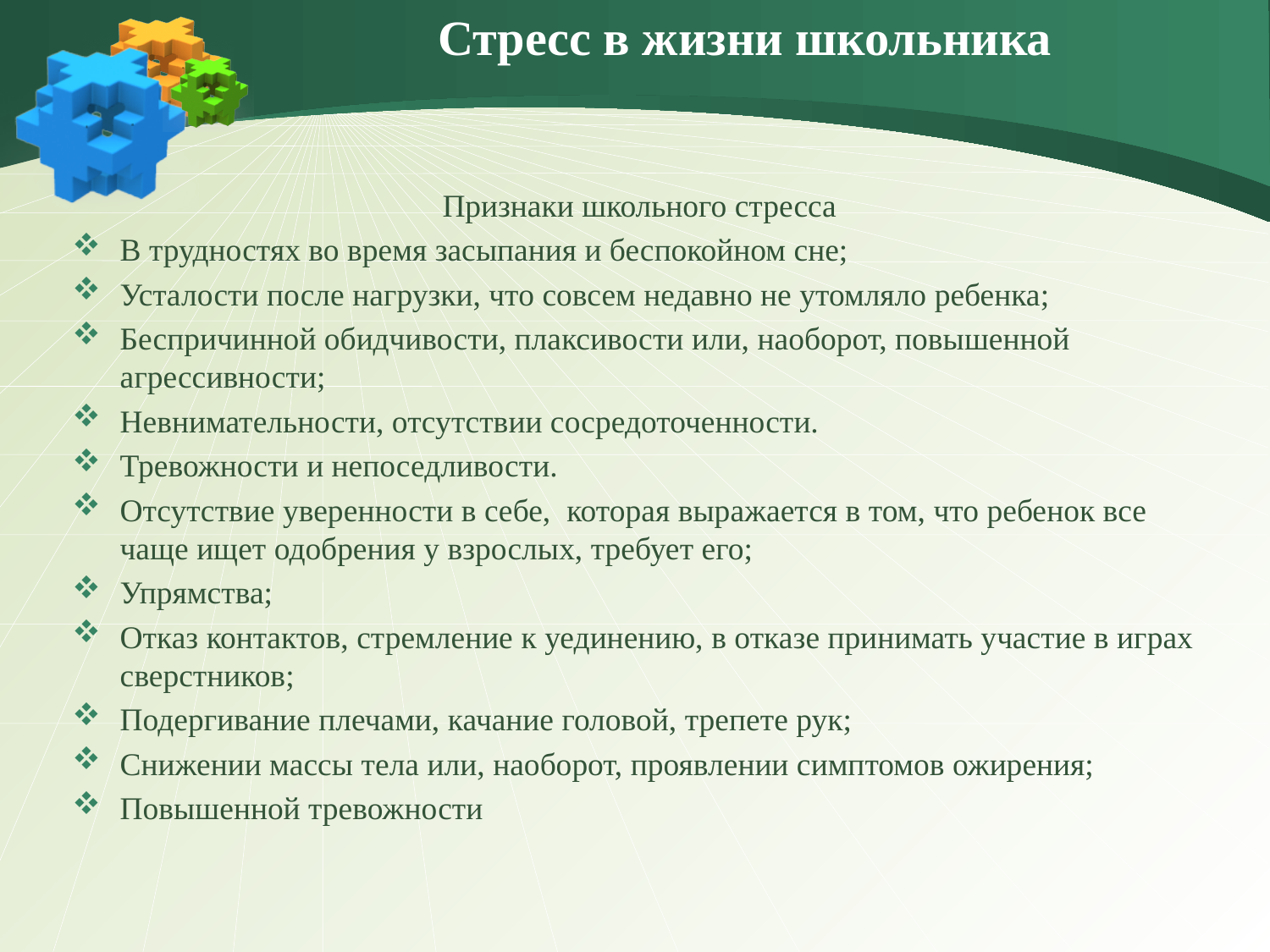

# Стресс в жизни школьника

Признаки школьного стресса
В трудностях во время засыпания и беспокойном сне;
Усталости после нагрузки, что совсем недавно не утомляло ребенка;
Беспричинной обидчивости, плаксивости или, наоборот, повышенной агрессивности;
Невнимательности, отсутствии сосредоточенности.
Тревожности и непоседливости.
Отсутствие уверенности в себе,  которая выражается в том, что ребенок все чаще ищет одобрения у взрослых, требует его;
Упрямства;
Отказ контактов, стремление к уединению, в отказе принимать участие в играх сверстников;
Подергивание плечами, качание головой, трепете рук;
Снижении массы тела или, наоборот, проявлении симптомов ожирения;
Повышенной тревожности